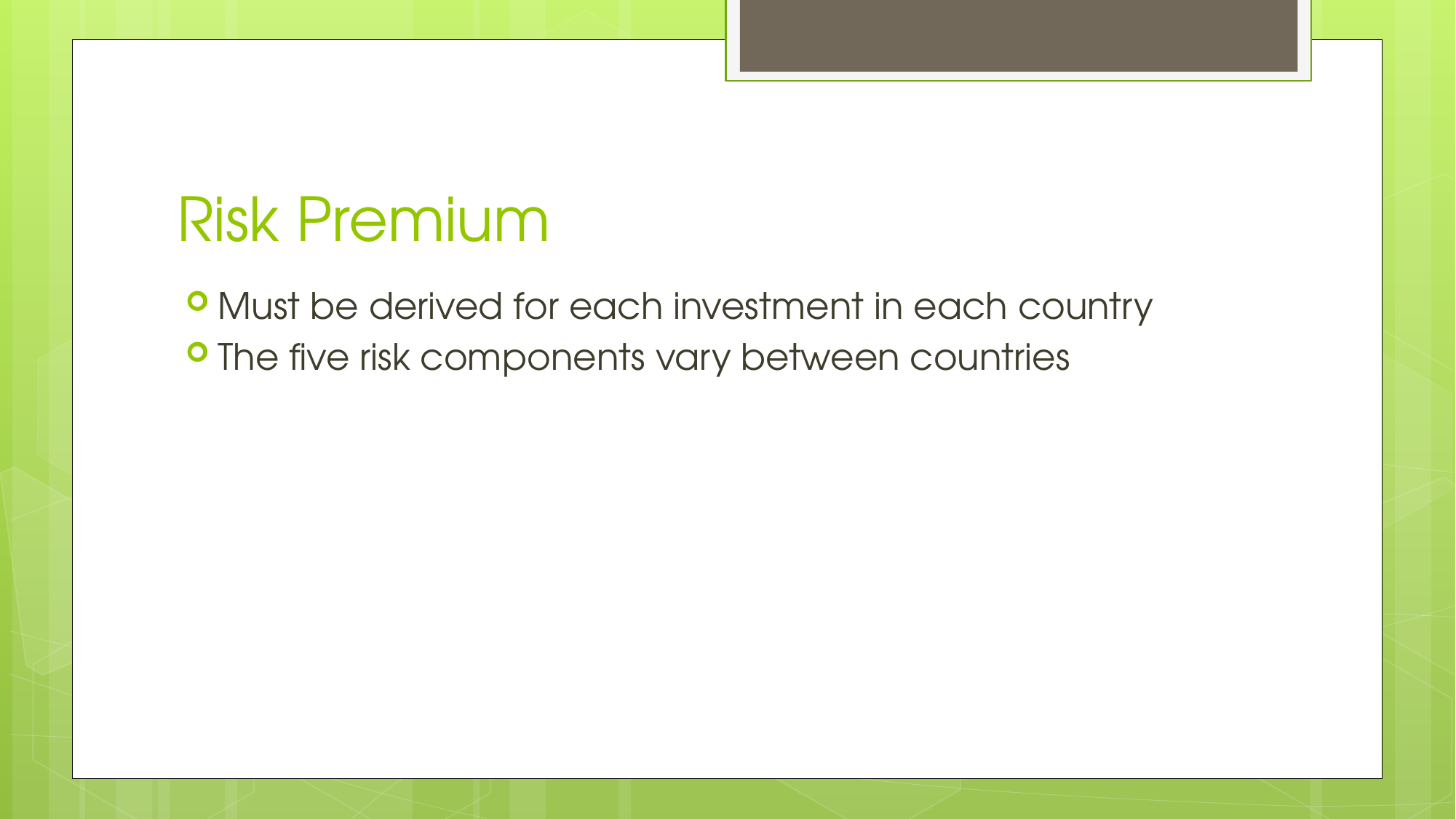

# Risk Premium
Must be derived for each investment in each country
The five risk components vary between countries